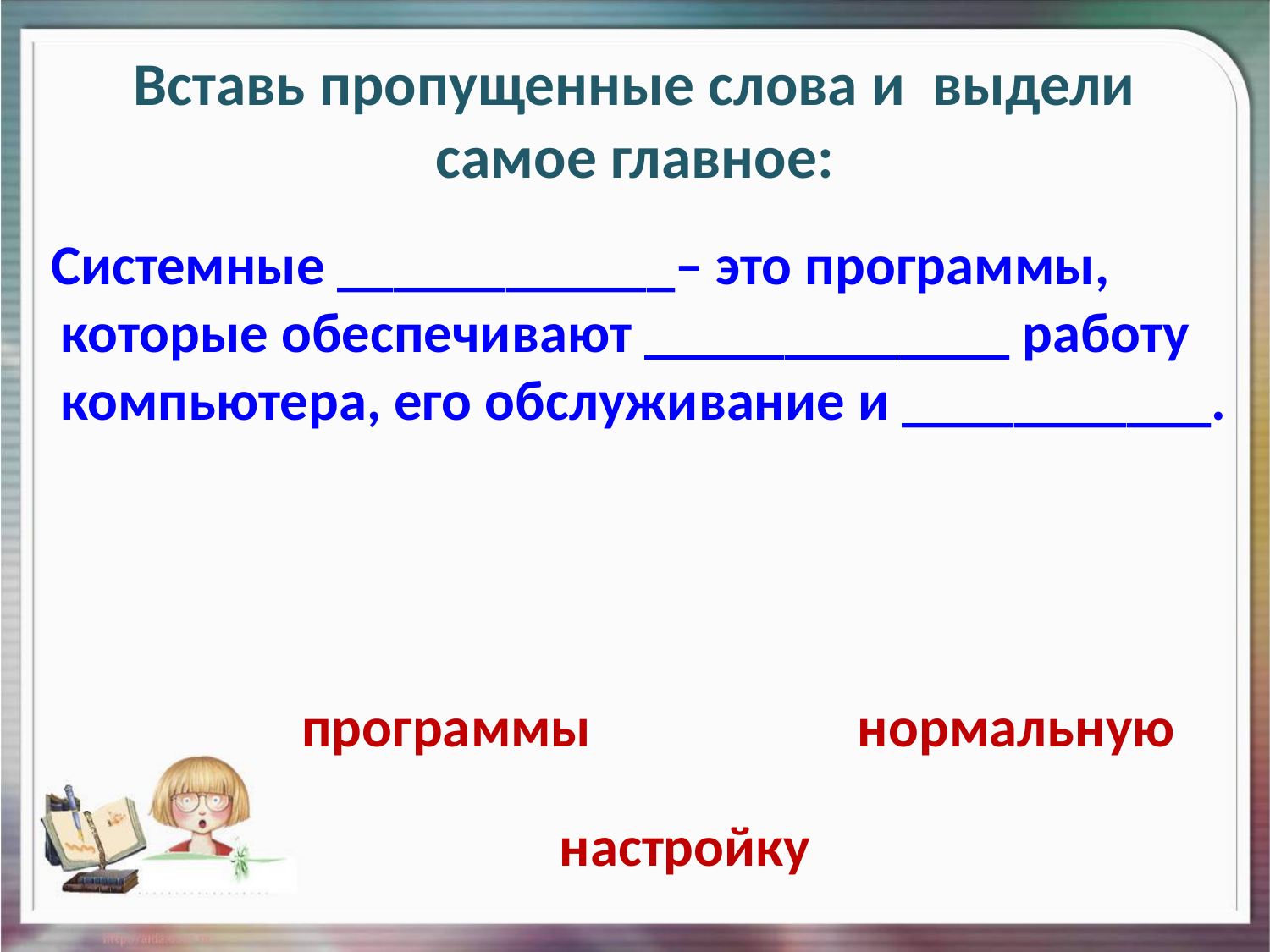

# Вставь пропущенные слова и  выдели самое главное:
   Системные ____________– это программы, которые обеспечивают _____________ работу компьютера, его обслуживание и ___________.
программы
нормальную
настройку